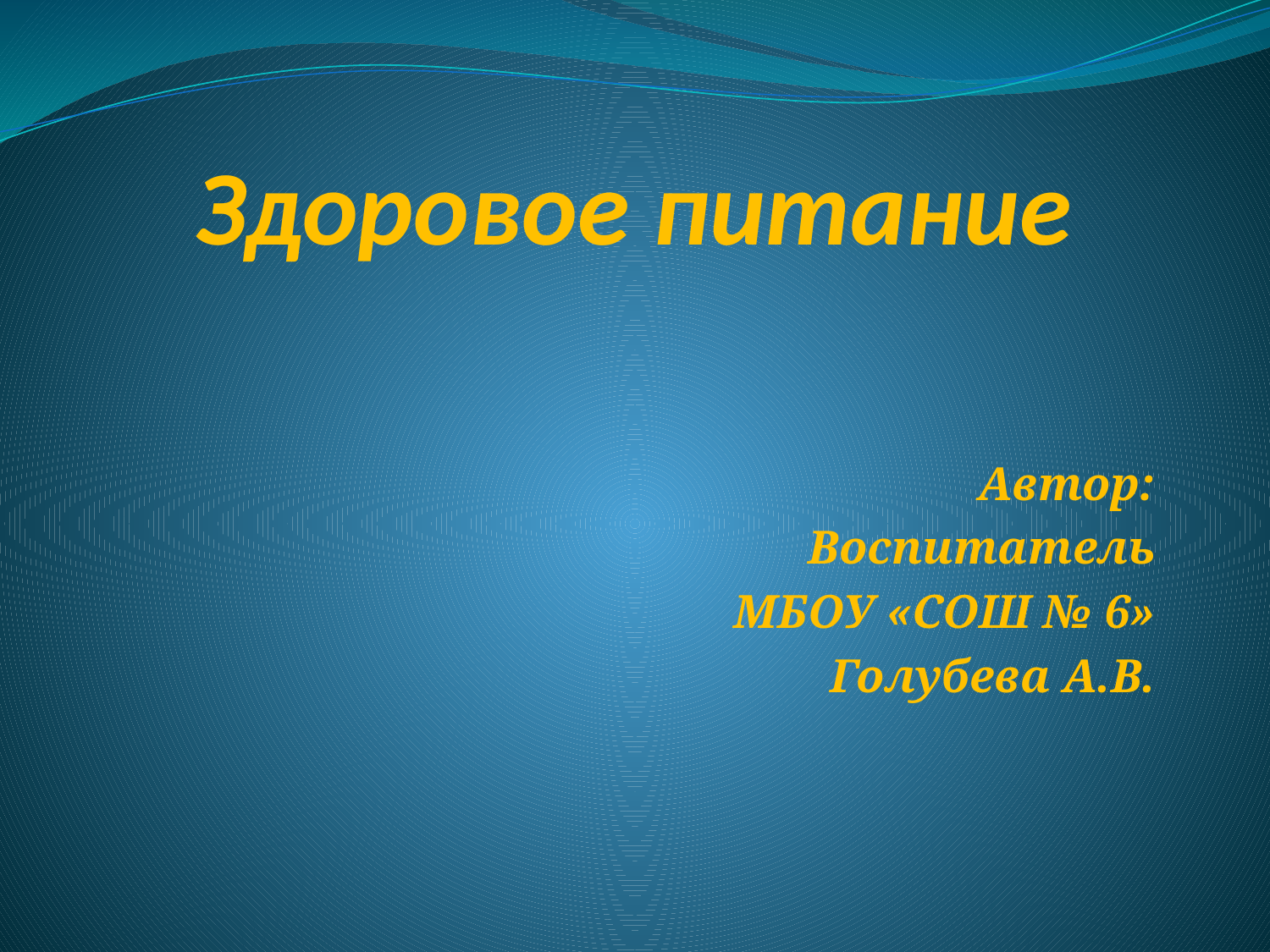

# Здоровое питание
Автор:
Воспитатель
 МБОУ «СОШ № 6»
Голубева А.В.